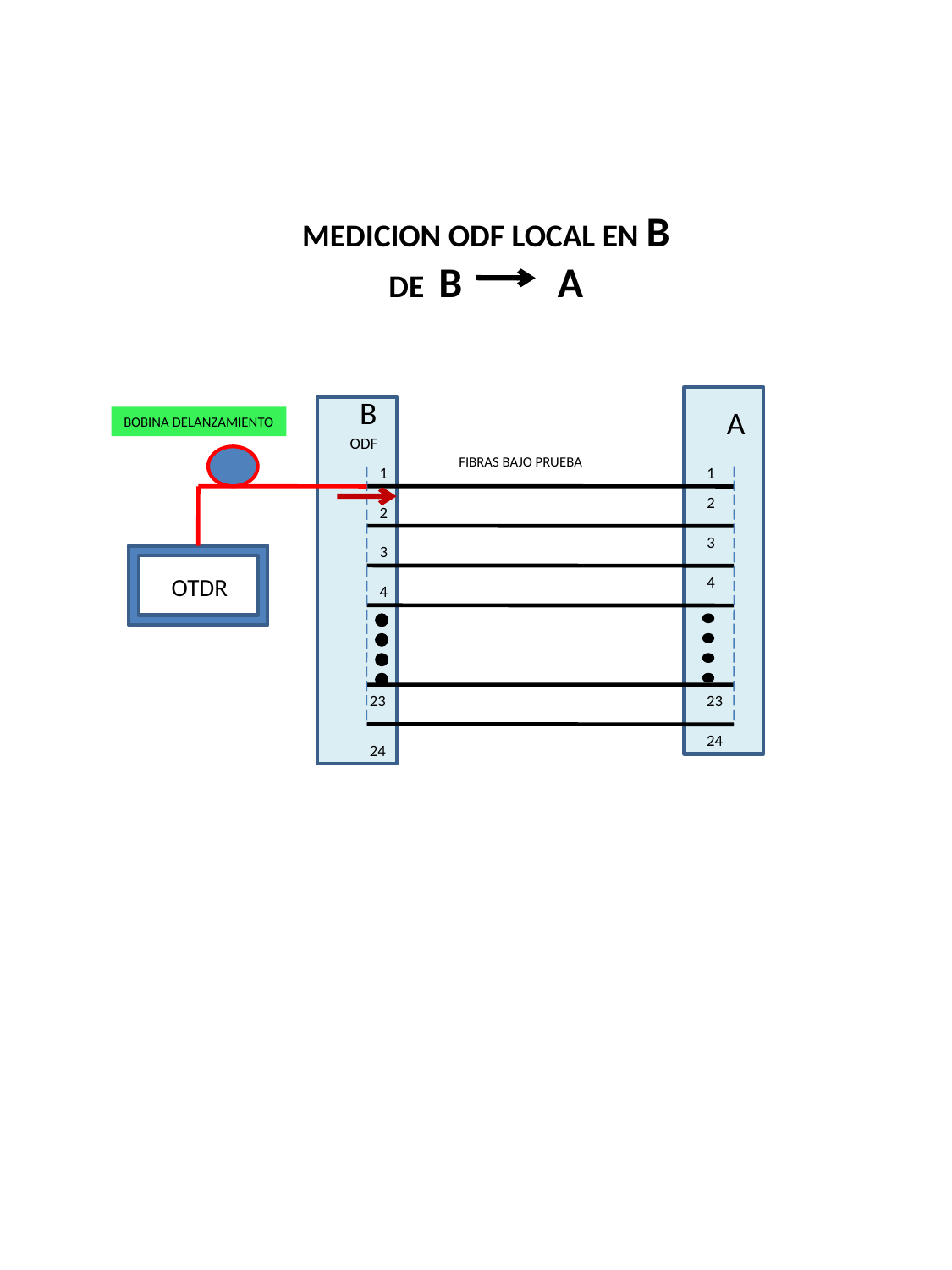

MEDICION ODF LOCAL EN B
DE  B          A
B

A
BOBINA DELANZAMIENTO
ODF

FIBRAS BAJO PRUEBA
1
1
2
2
3
3

OTDR
4
4

23
23
24
24